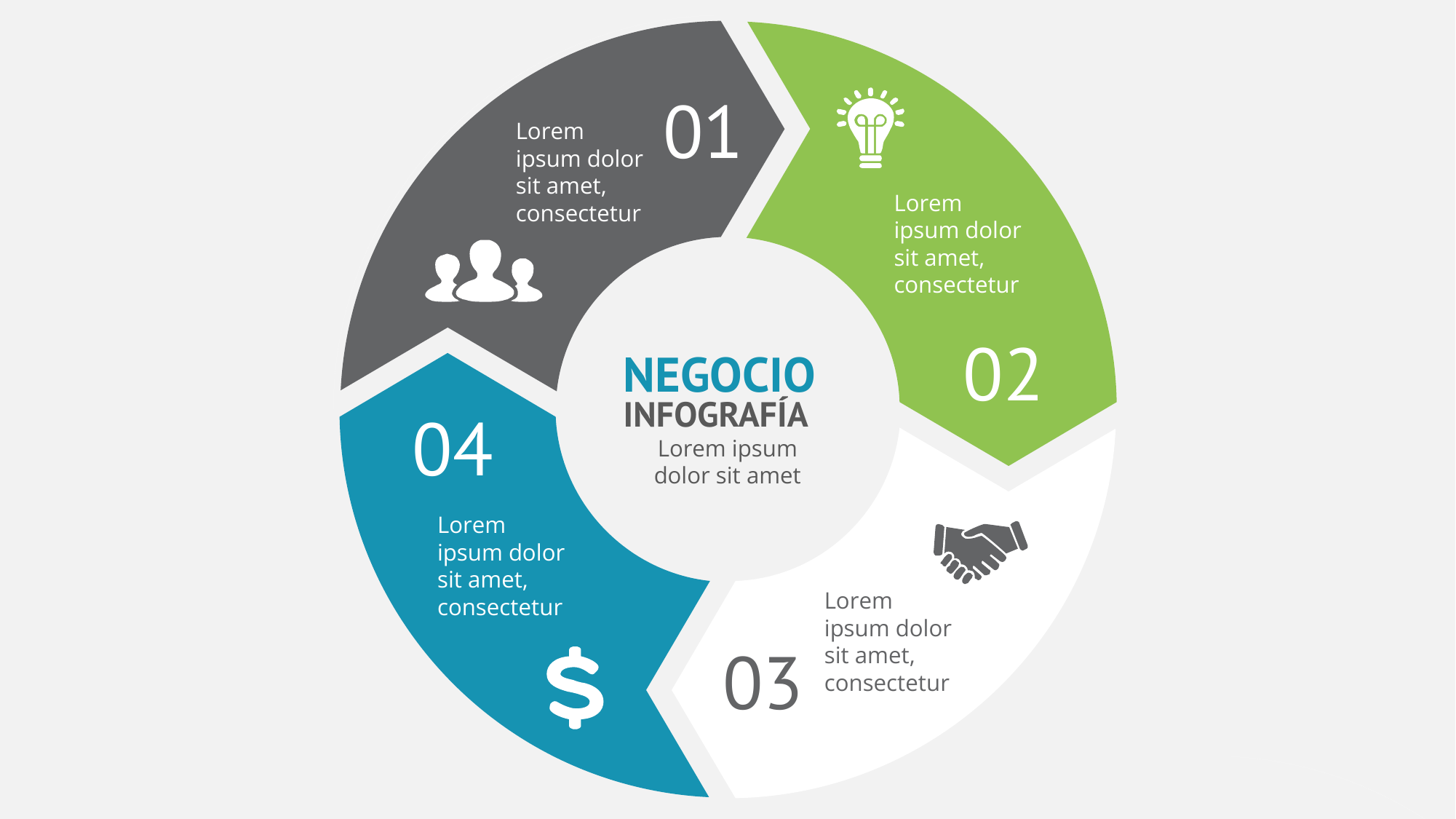

01

Lorem ipsum dolor sit amet, consectetur
Lorem ipsum dolor sit amet, consectetur

02
NEGOCIO

INFOGRAFÍA
04

Lorem ipsum dolor sit amet
Lorem ipsum dolor sit amet, consectetur

Lorem ipsum dolor sit amet, consectetur
03